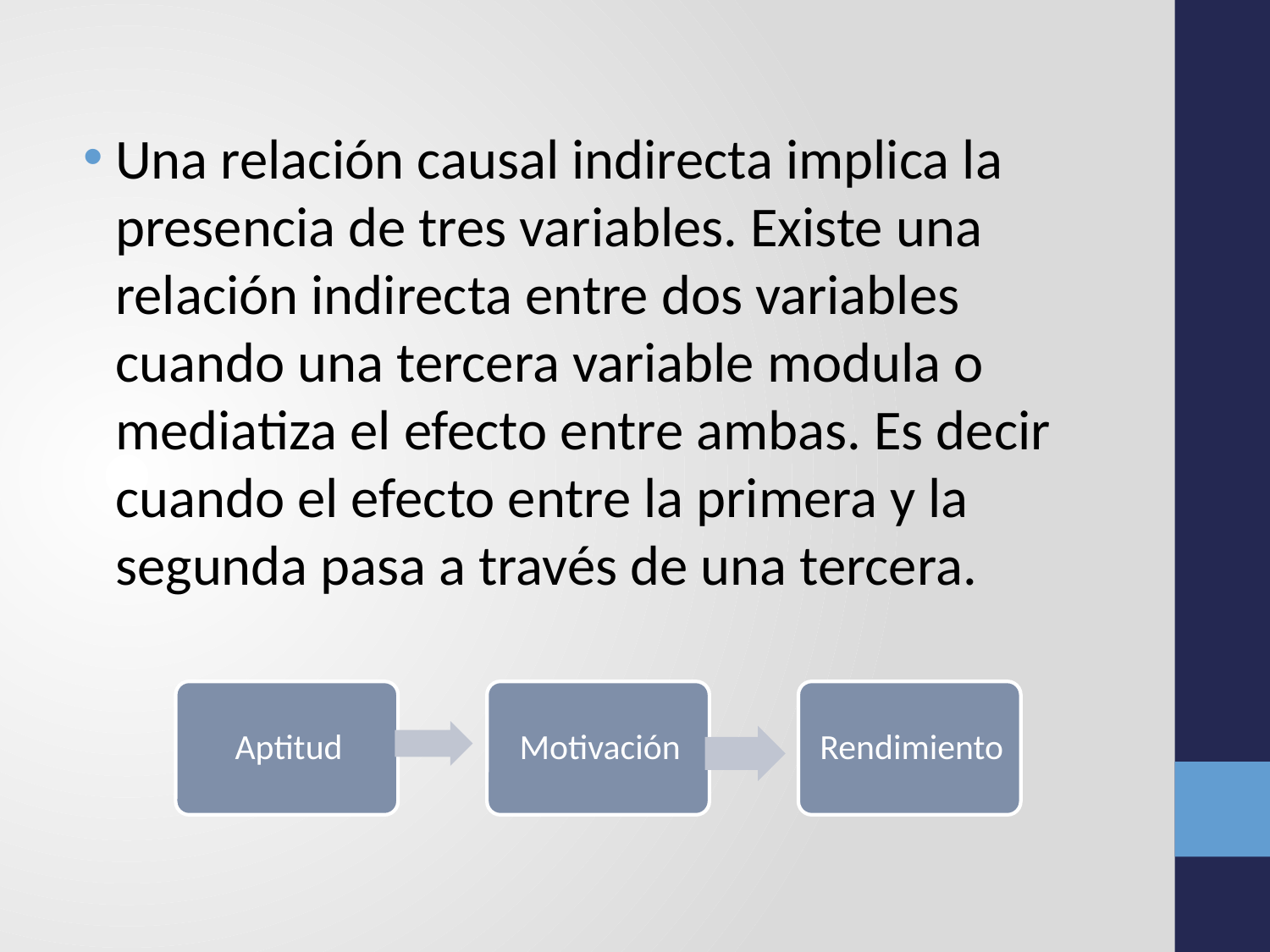

Una relación causal indirecta implica la presencia de tres variables. Existe una relación indirecta entre dos variables cuando una tercera variable modula o mediatiza el efecto entre ambas. Es decir cuando el efecto entre la primera y la segunda pasa a través de una tercera.

Aptitud

Motivación

Rendimiento